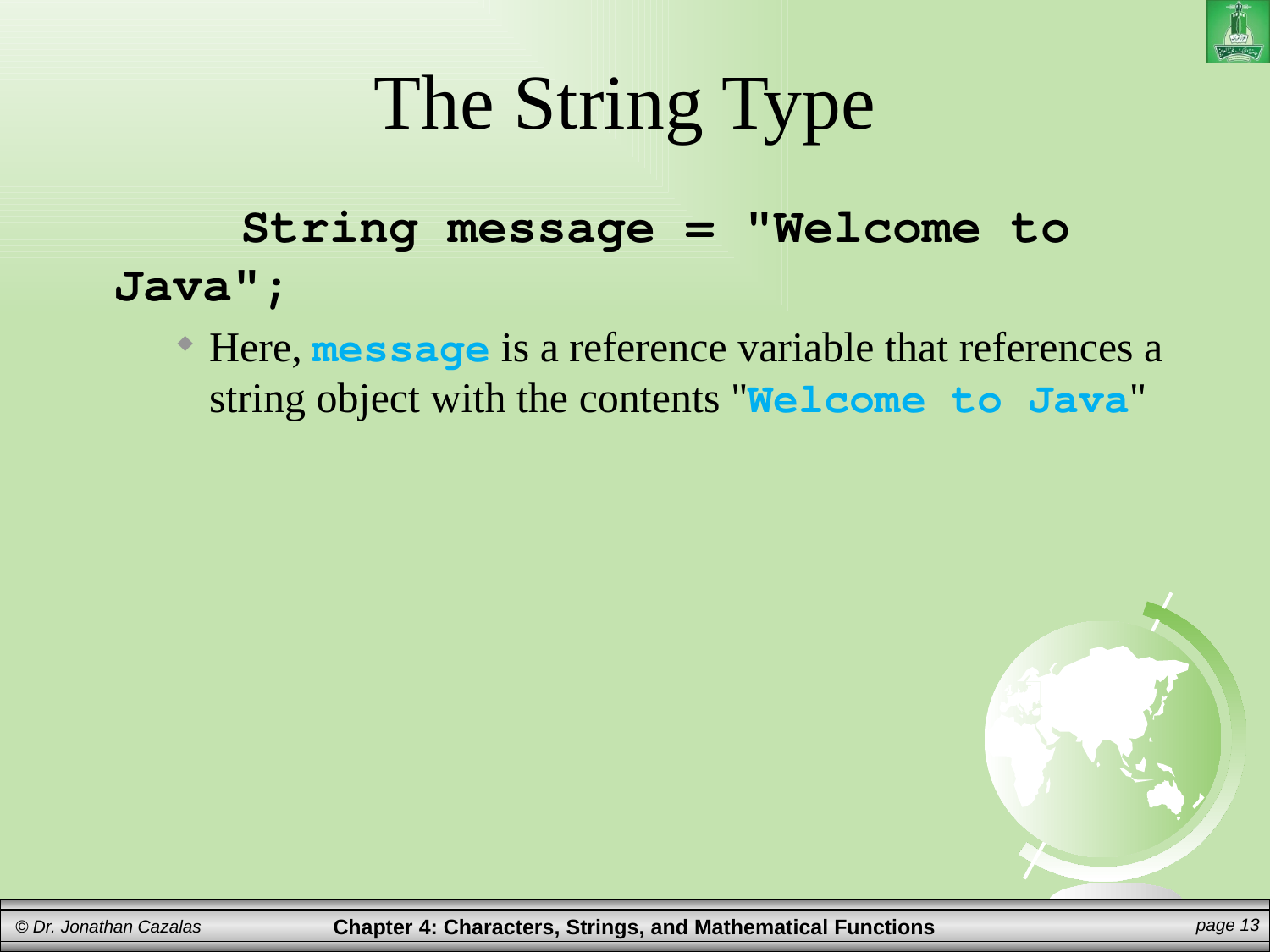

# The String Type
	String message = "Welcome to Java";
Here, message is a reference variable that references a string object with the contents "Welcome to Java"